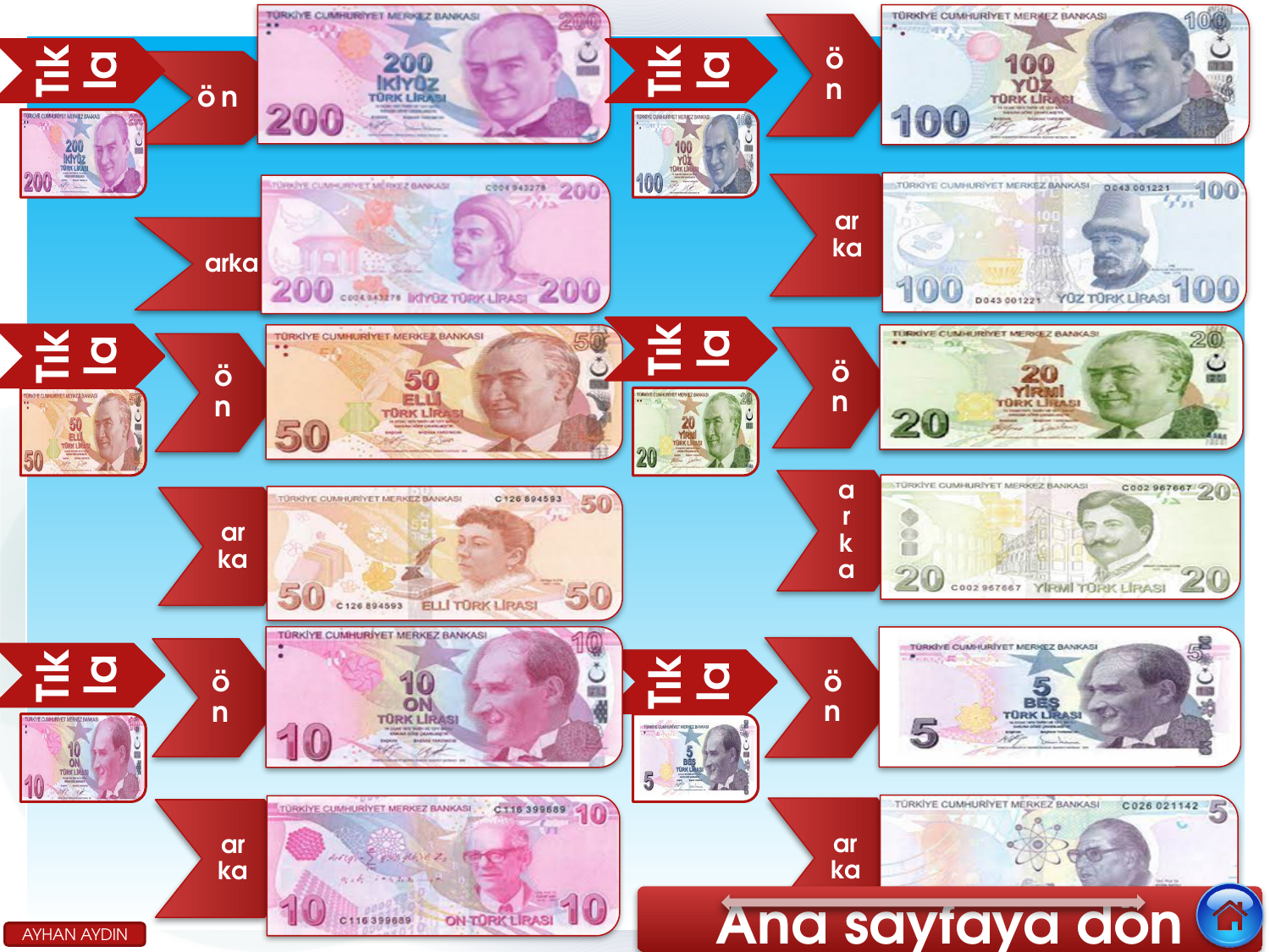

ön

arka

ön

arka
Tıkla
Tıkla
Tıkla
Tıkla

ön

arka

ön

arka

ön

arka

ön

arka
Tıkla
Tıkla
Ana sayfaya dön